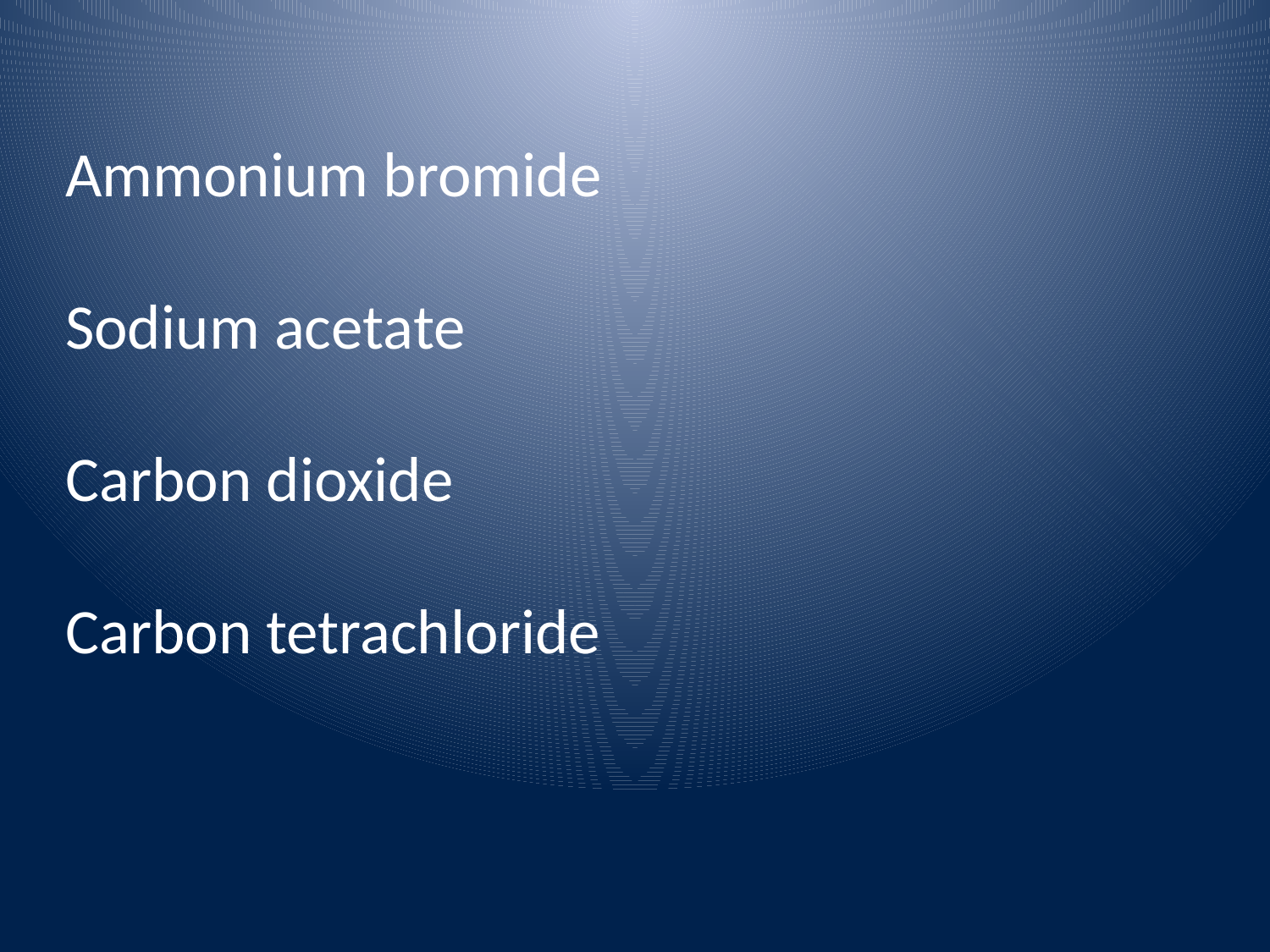

Ammonium bromide

Sodium acetate

Carbon dioxide

Carbon tetrachloride